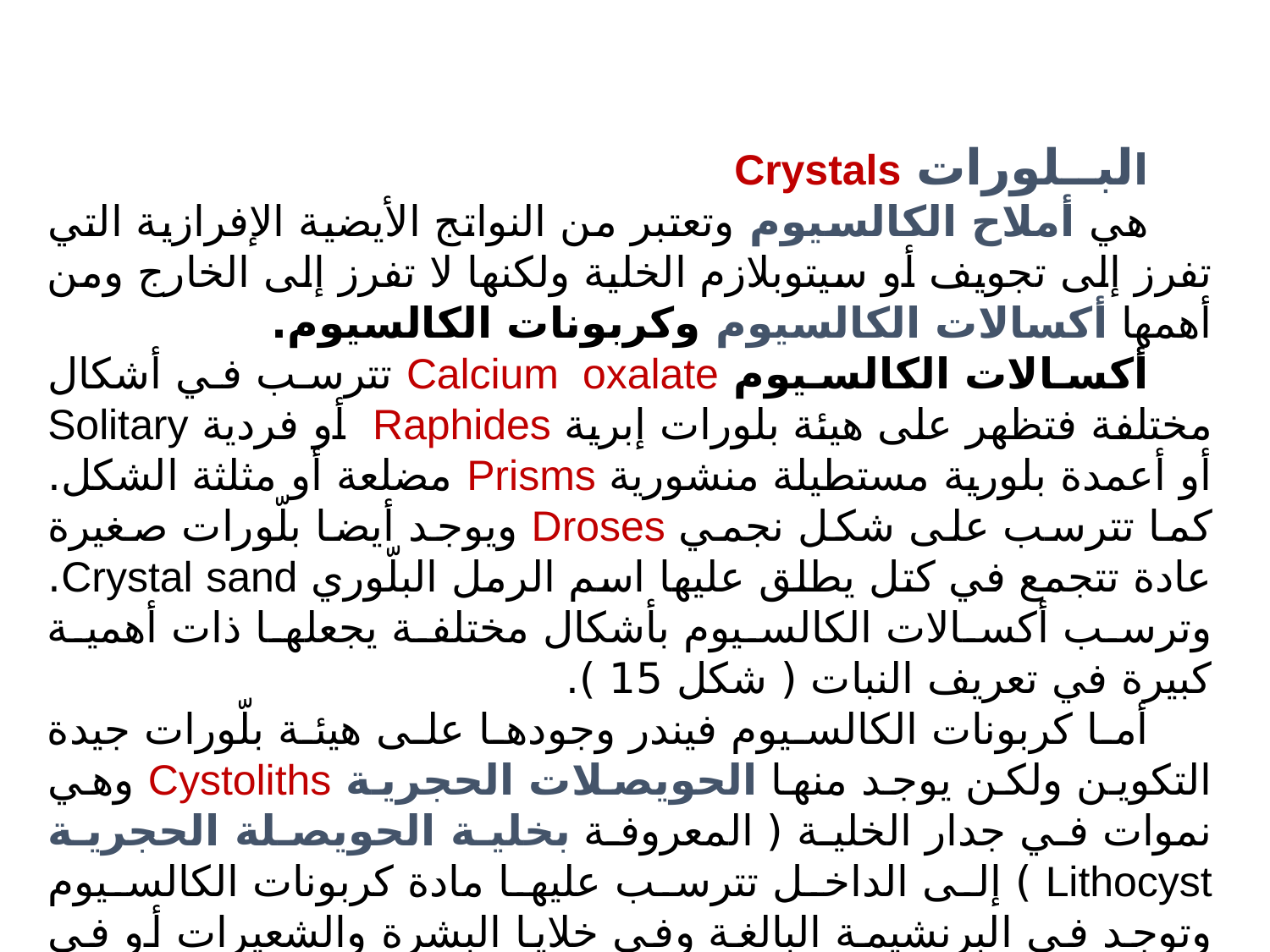

البــلورات Crystals
	هي أملاح الكالسيوم وتعتبر من النواتج الأيضية الإفرازية التي تفرز إلى تجويف أو سيتوبلازم الخلية ولكنها لا تفرز إلى الخارج ومن أهمها أكسالات الكالسيوم وكربونات الكالسيوم.
أكسالات الكالسيوم Calcium oxalate تترسب في أشكال مختلفة فتظهر على هيئة بلورات إبرية Raphides  أو فردية Solitary أو أعمدة بلورية مستطيلة منشورية Prisms مضلعة أو مثلثة الشكل. كما تترسب على شكل نجمي Droses ويوجد أيضا بلّورات صغيرة عادة تتجمع في كتل يطلق عليها اسم الرمل البلّوري Crystal sand. وترسب أكسالات الكالسيوم بأشكال مختلفة يجعلها ذات أهمية كبيرة في تعريف النبات ( شكل 15 ).
أما كربونات الكالسيوم فيندر وجودها على هيئة بلّورات جيدة التكوين ولكن يوجد منها الحويصلات الحجرية Cystoliths وهي نموات في جدار الخلية ( المعروفة بخلية الحويصلة الحجرية Lithocyst ) إلى الداخل تترسب عليها مادة كربونات الكالسيوم وتوجد في البرنشيمة البالغة وفي خلايا البشرة والشعيرات أو في خلايا خاصة.